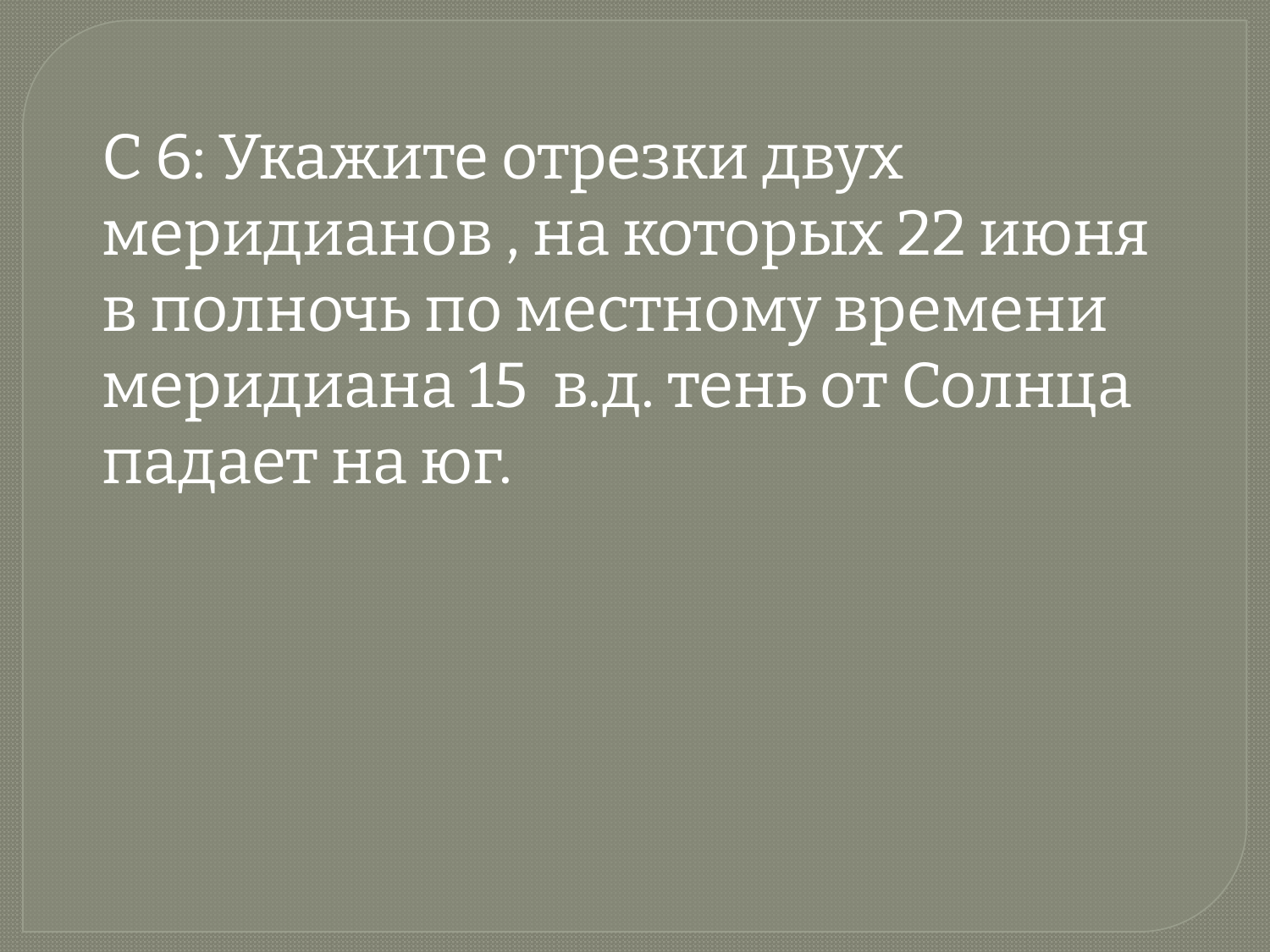

С 6: Укажите отрезки двух меридианов , на которых 22 июня в полночь по местному времени меридиана 15  в.д. тень от Солнца падает на юг.